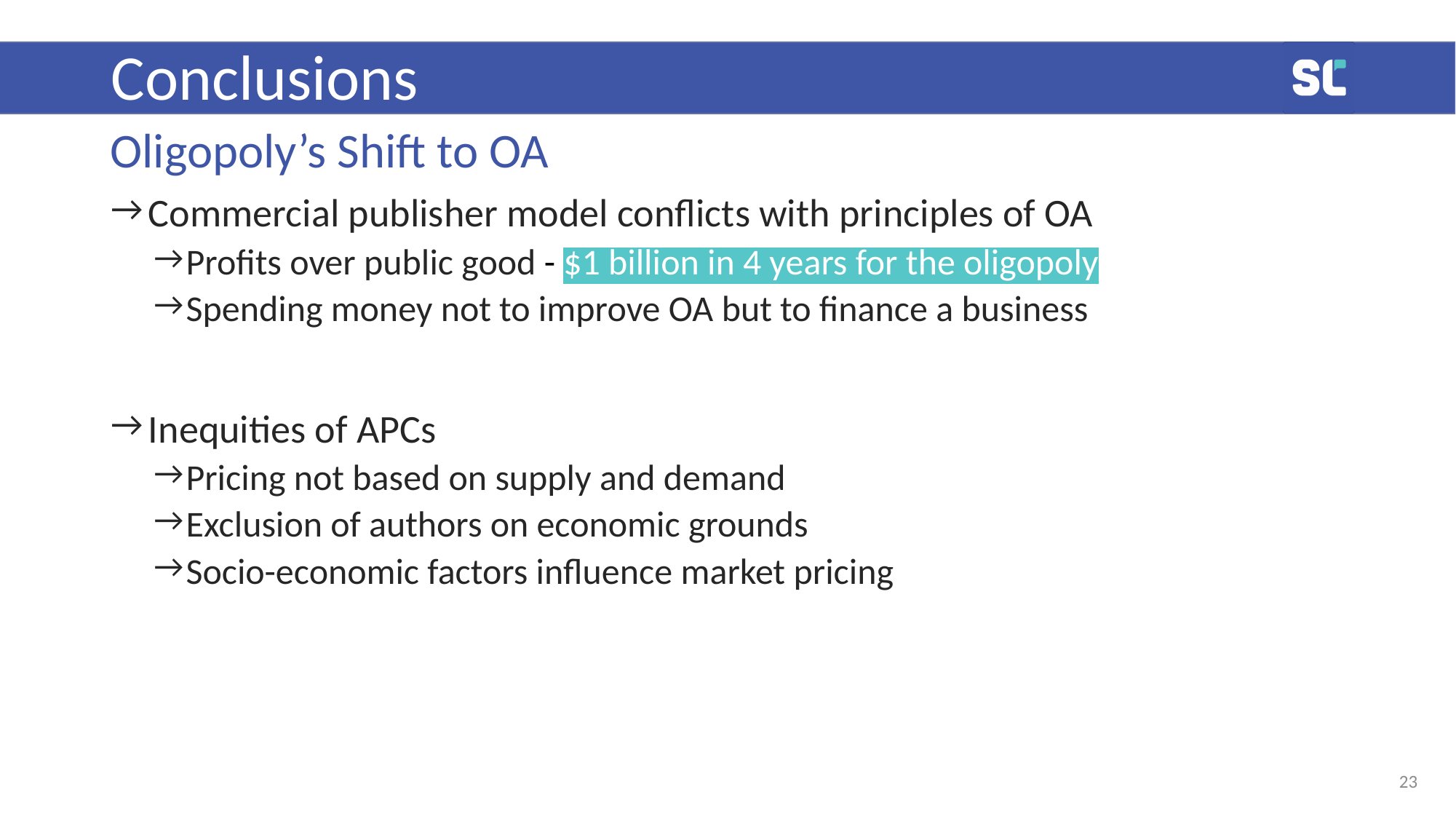

# Conclusions
Oligopoly’s Shift to OA

Commercial publisher model conflicts with principles of OA
Profits over public good - $1 billion in 4 years for the oligopoly
Spending money not to improve OA but to finance a business

Inequities of APCs
Pricing not based on supply and demand
Exclusion of authors on economic grounds
Socio-economic factors influence market pricing
23